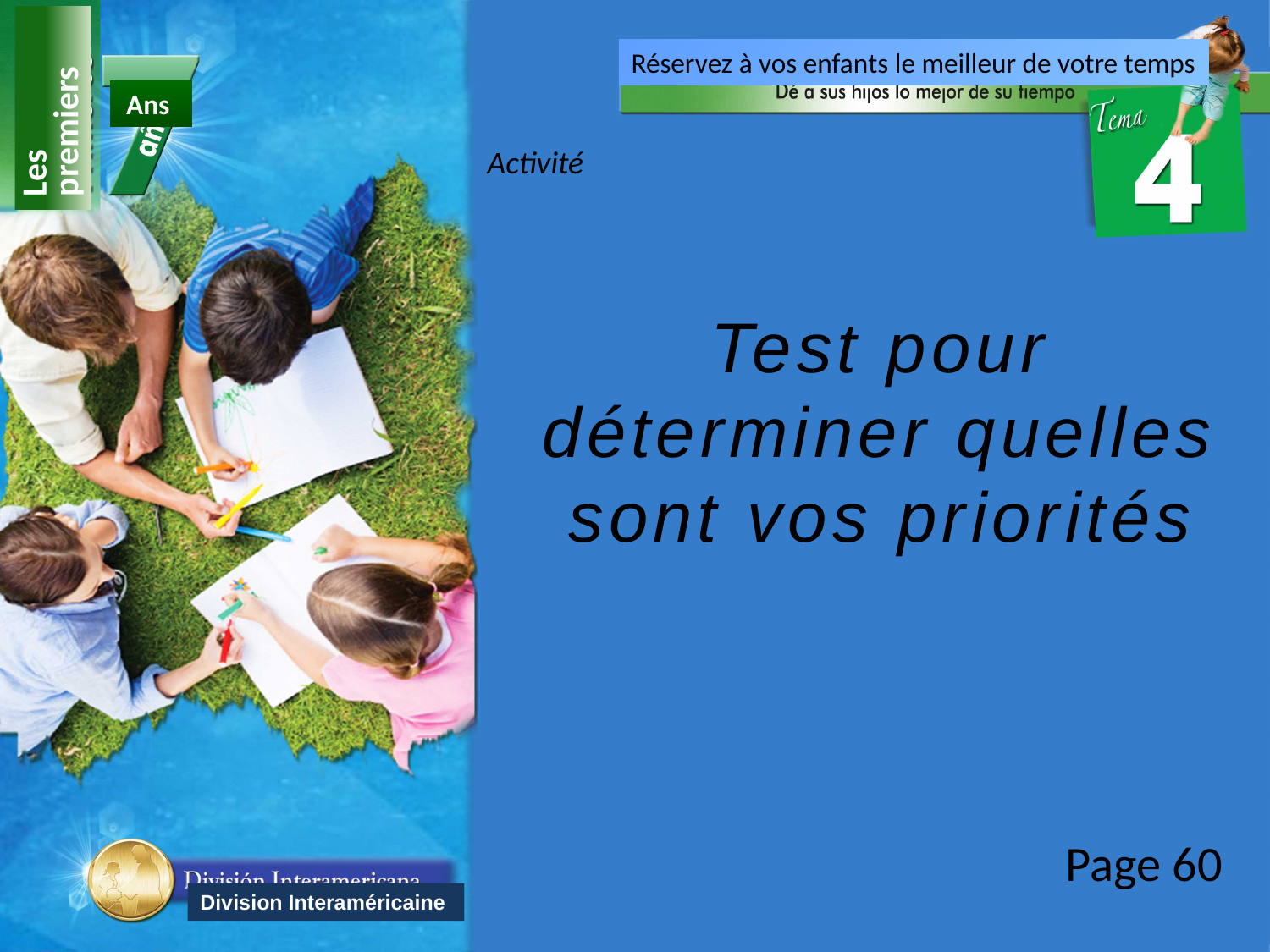

Réservez à vos enfants le meilleur de votre temps
Les premiers
Ans
Activité
Test pour déterminer quelles sont vos priorités
Page 60
Division Interaméricaine